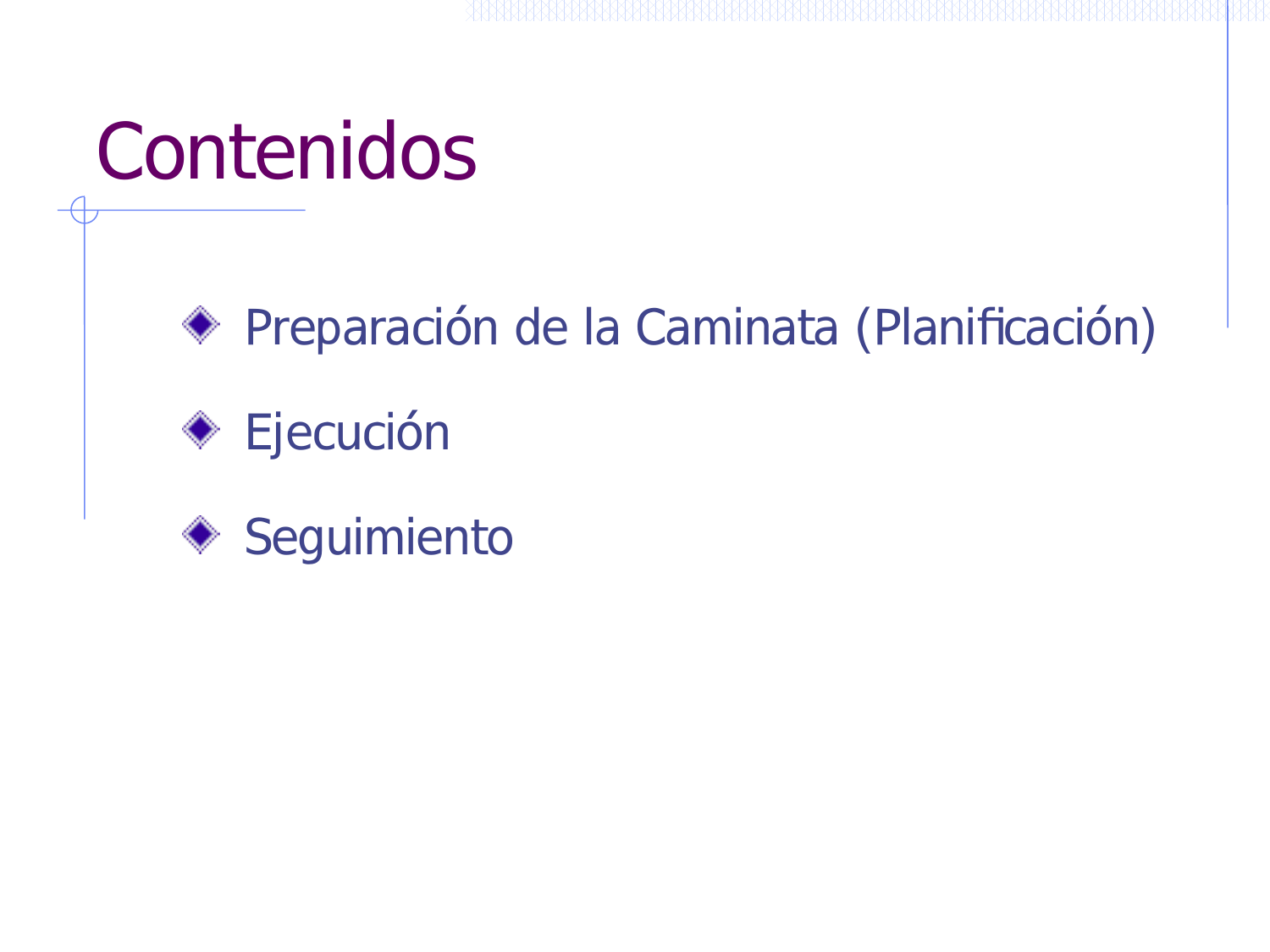

# Contenidos
 Preparación de la Caminata (Planificación)
 Ejecución
 Seguimiento